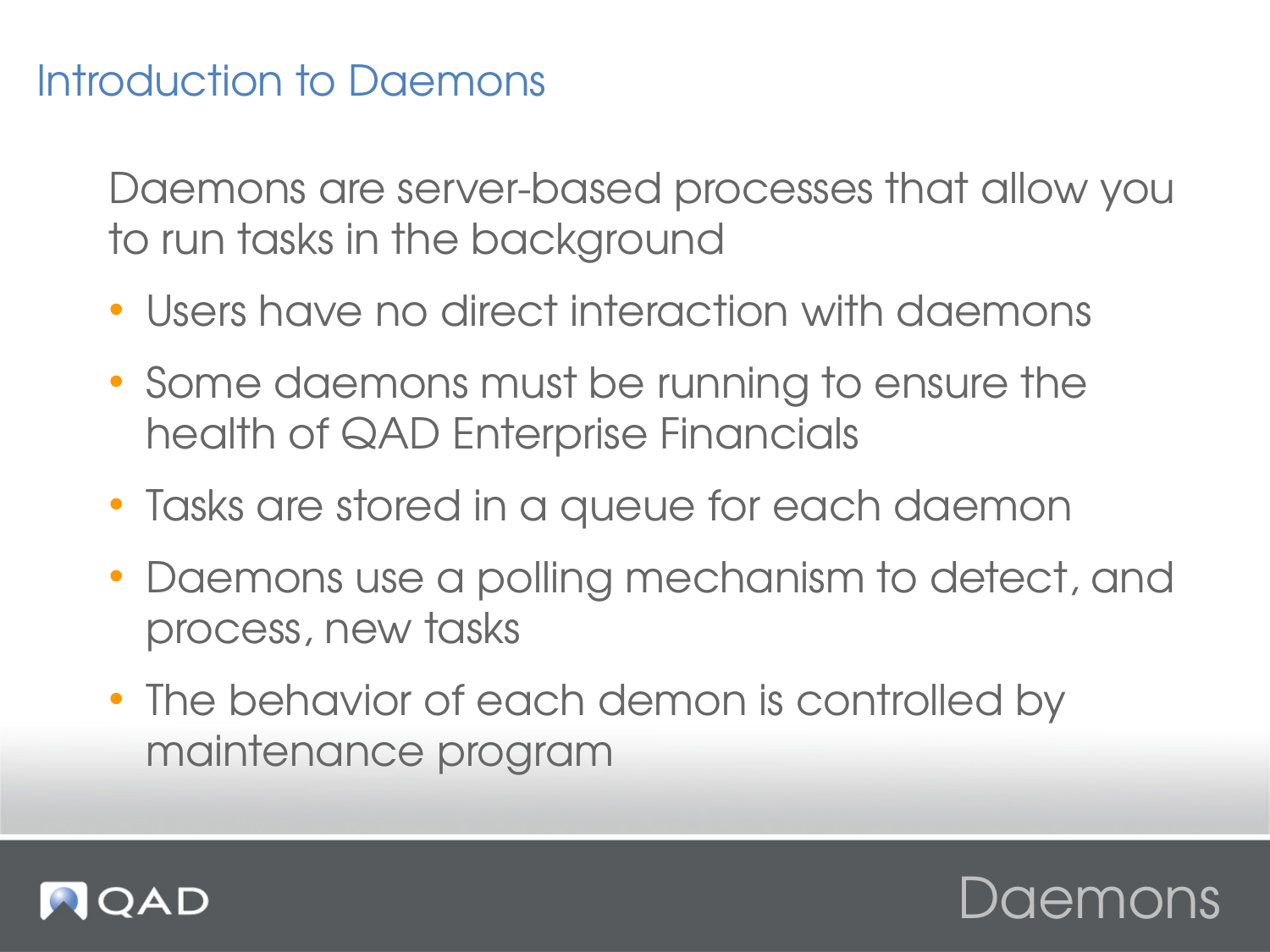

Introduction to Daemons

Daemons are server-based processes that allow you to run tasks in the background
Users have no direct interaction with daemons
Some daemons must be running to ensure the health of QAD Enterprise Financials
Tasks are stored in a queue for each daemon
Daemons use a polling mechanism to detect, and process, new tasks
The behavior of each demon is controlled by maintenance program

# Daemons